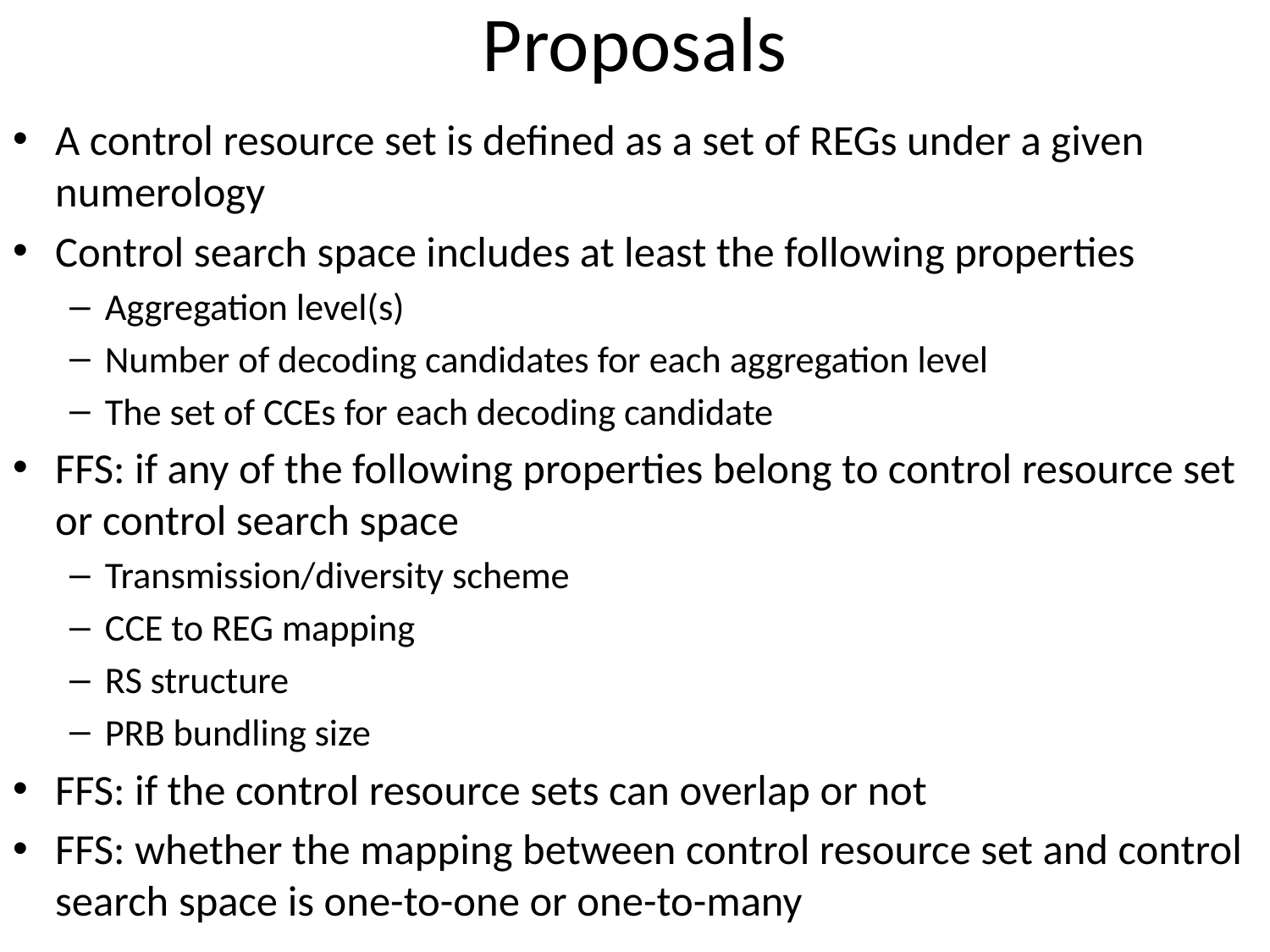

# Proposals
A control resource set is defined as a set of REGs under a given numerology
Control search space includes at least the following properties
Aggregation level(s)
Number of decoding candidates for each aggregation level
The set of CCEs for each decoding candidate
FFS: if any of the following properties belong to control resource set or control search space
Transmission/diversity scheme
CCE to REG mapping
RS structure
PRB bundling size
FFS: if the control resource sets can overlap or not
FFS: whether the mapping between control resource set and control search space is one-to-one or one-to-many